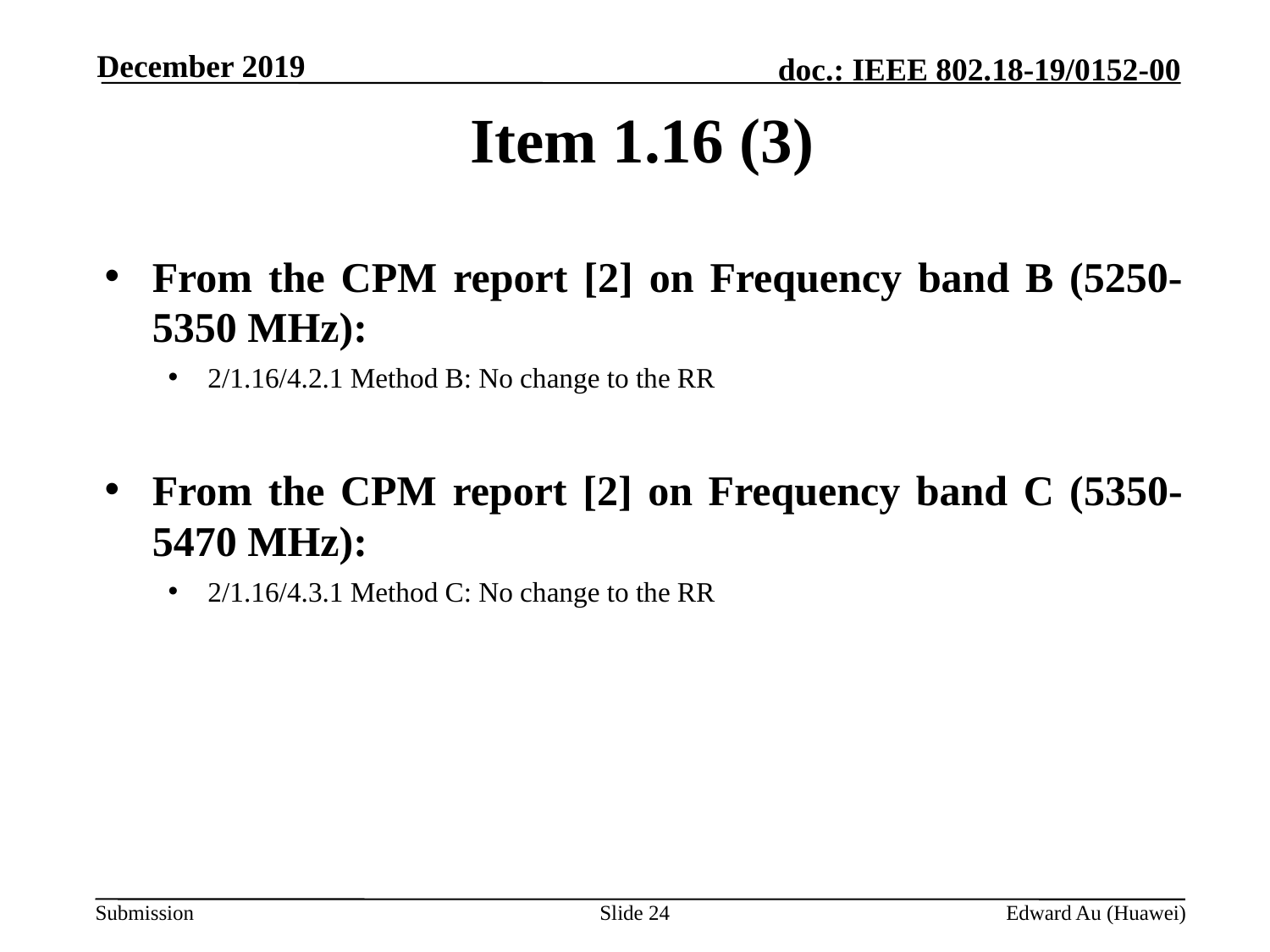

December 2019
# Item 1.16 (3)
From the CPM report [2] on Frequency band B (5250-5350 MHz):
2/1.16/4.2.1 Method B: No change to the RR

From the CPM report [2] on Frequency band C (5350-5470 MHz):
2/1.16/4.3.1 Method C: No change to the RR

Slide 24
Edward Au (Huawei)